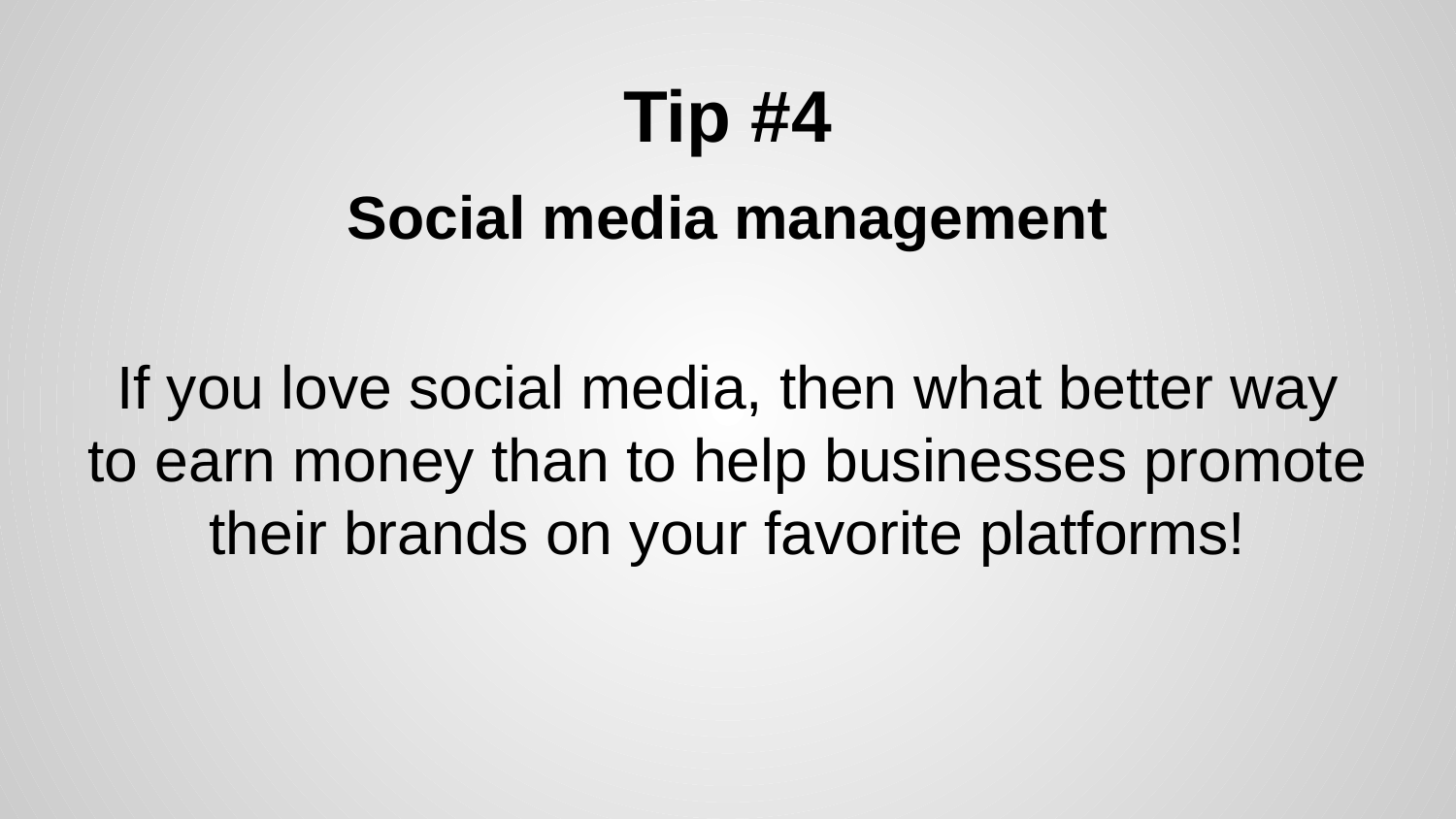

# Tip #4

Social media management

If you love social media, then what better way to earn money than to help businesses promote their brands on your favorite platforms!